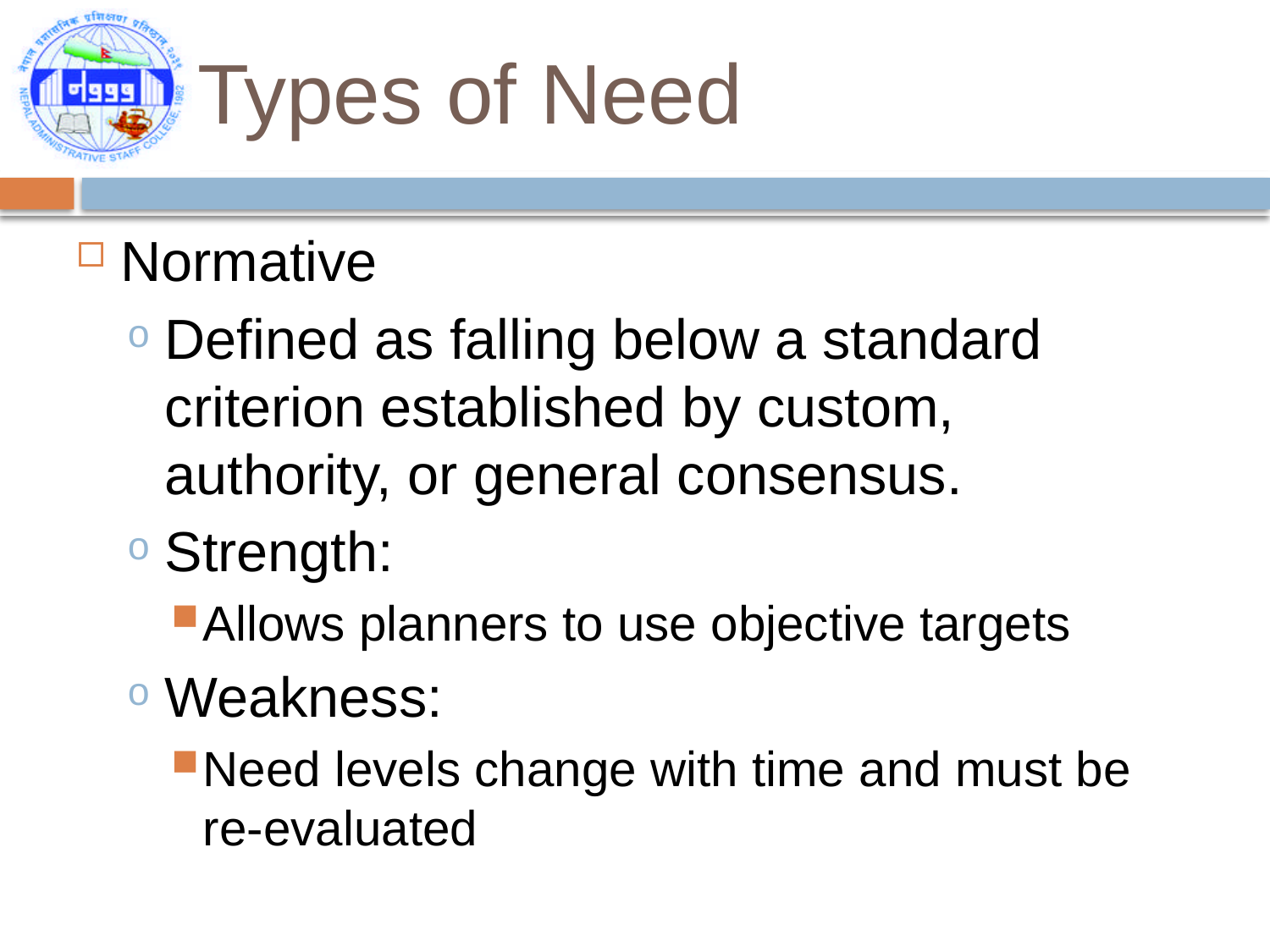

# Types of Need
Normative
Defined as falling below a standard criterion established by custom, authority, or general consensus.
Strength:
Allows planners to use objective targets
Weakness:
Need levels change with time and must be re-evaluated